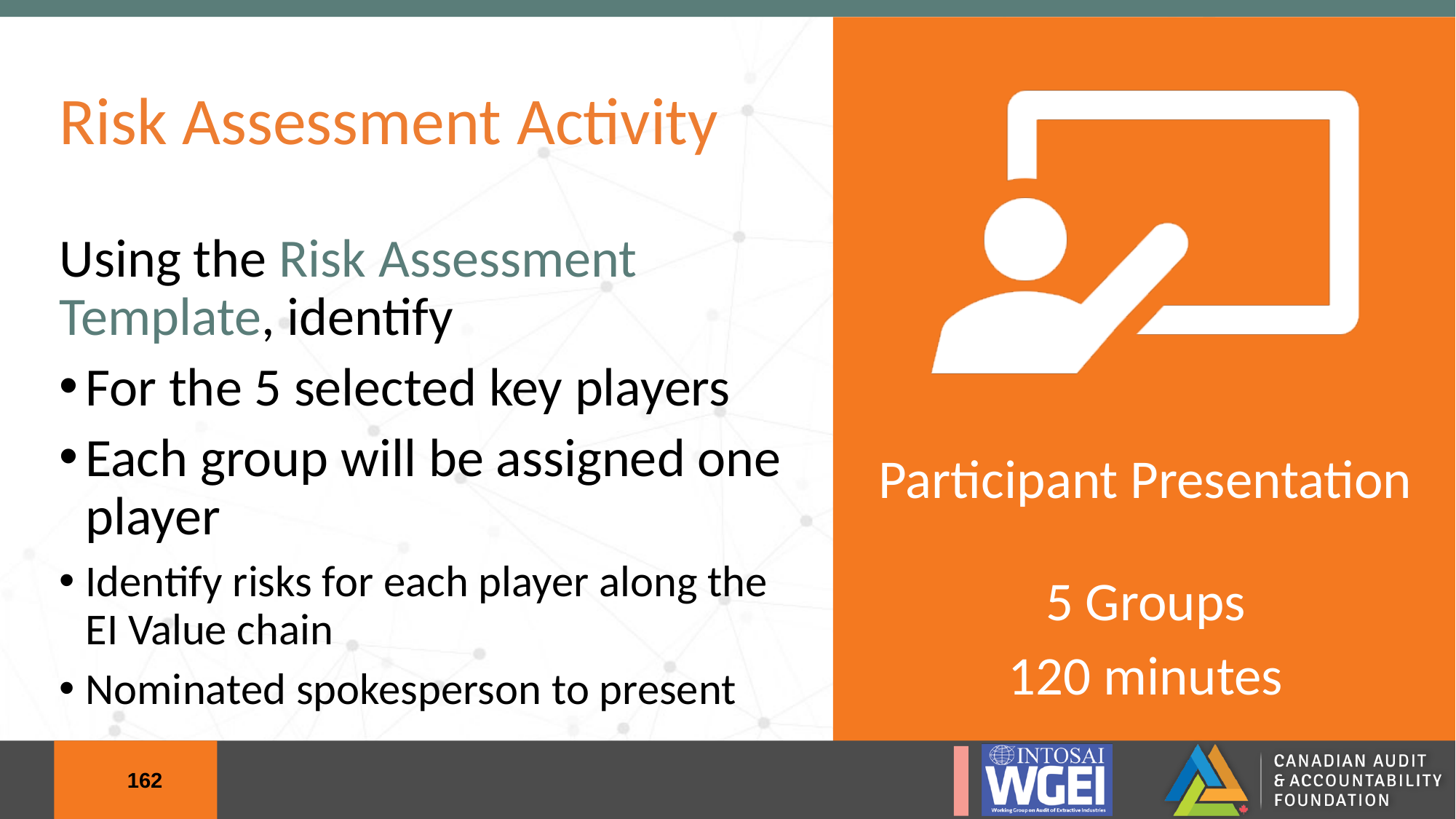

# Risk Assessment Activity
Using the Risk Assessment Template, identify
For the 5 selected key players
Each group will be assigned one player
Identify risks for each player along the EI Value chain
Nominated spokesperson to present
5 Groups
120 minutes